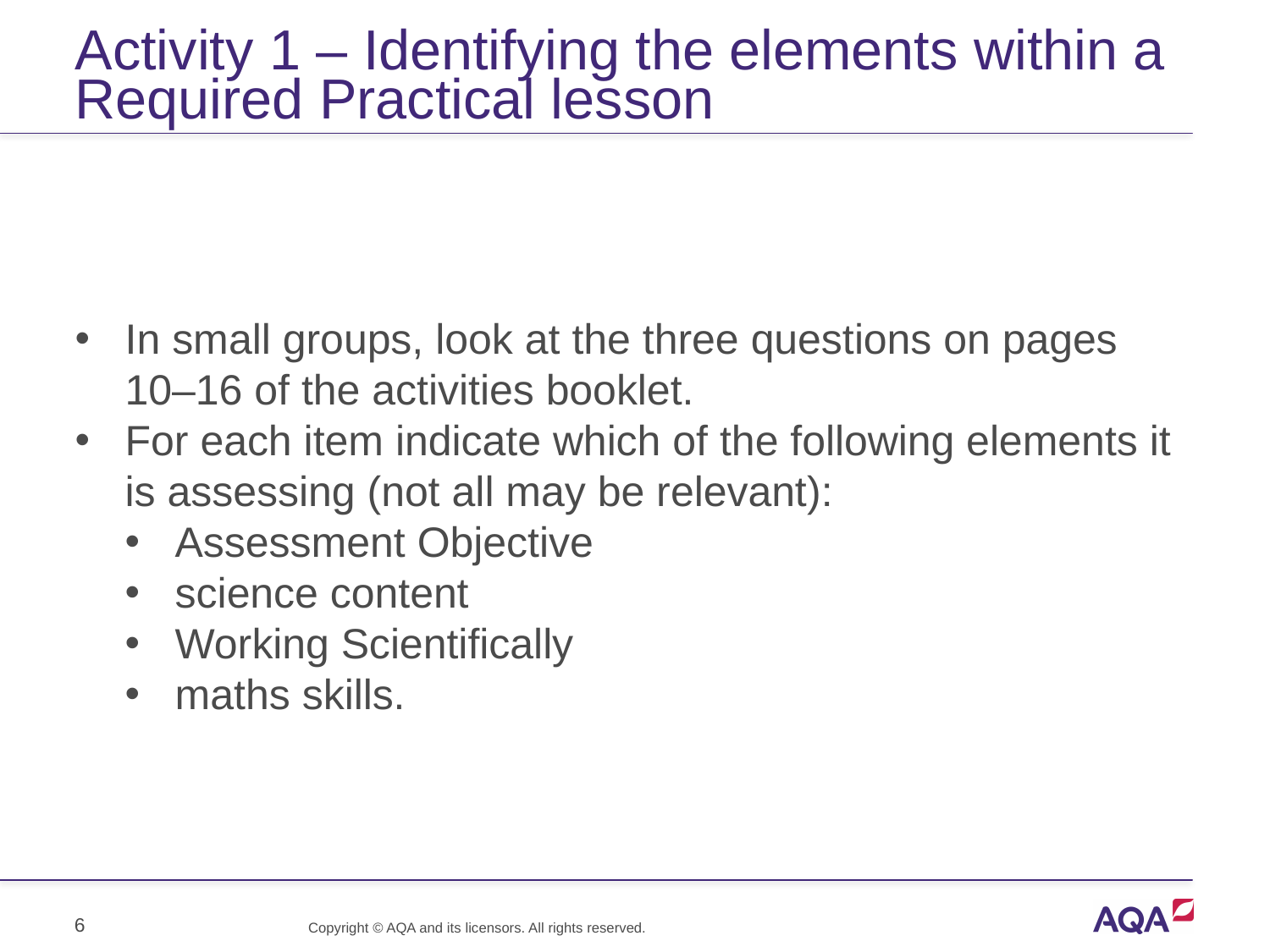

# Activity 1 – Identifying the elements within a Required Practical lesson
In small groups, look at the three questions on pages
10–16 of the activities booklet.
For each item indicate which of the following elements it is assessing (not all may be relevant):
Assessment Objective
science content
Working Scientifically
maths skills.

6
Copyright © AQA and its licensors. All rights reserved.